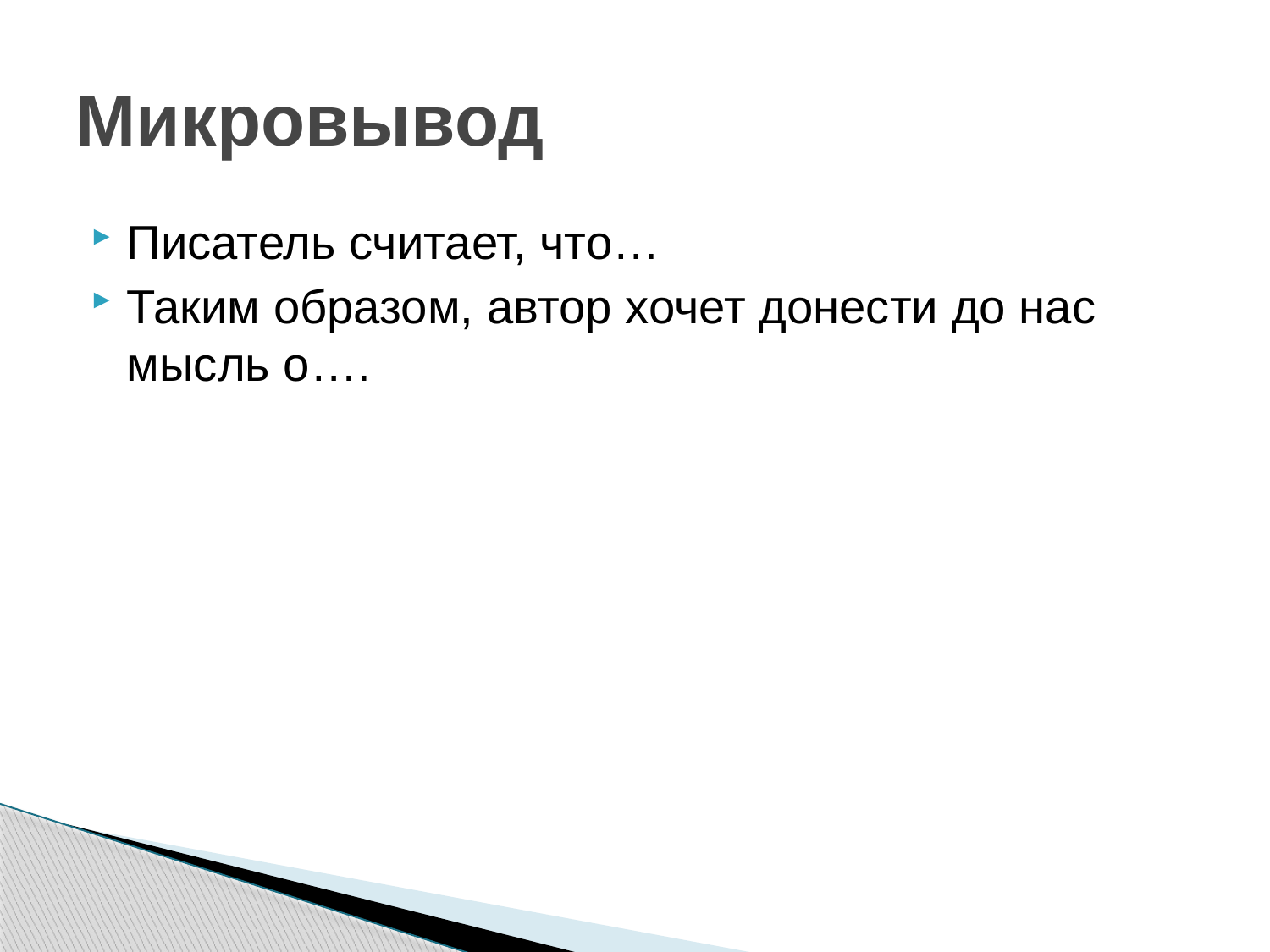

# Микровывод
Писатель считает, что…
Таким образом, автор хочет донести до нас мысль о….